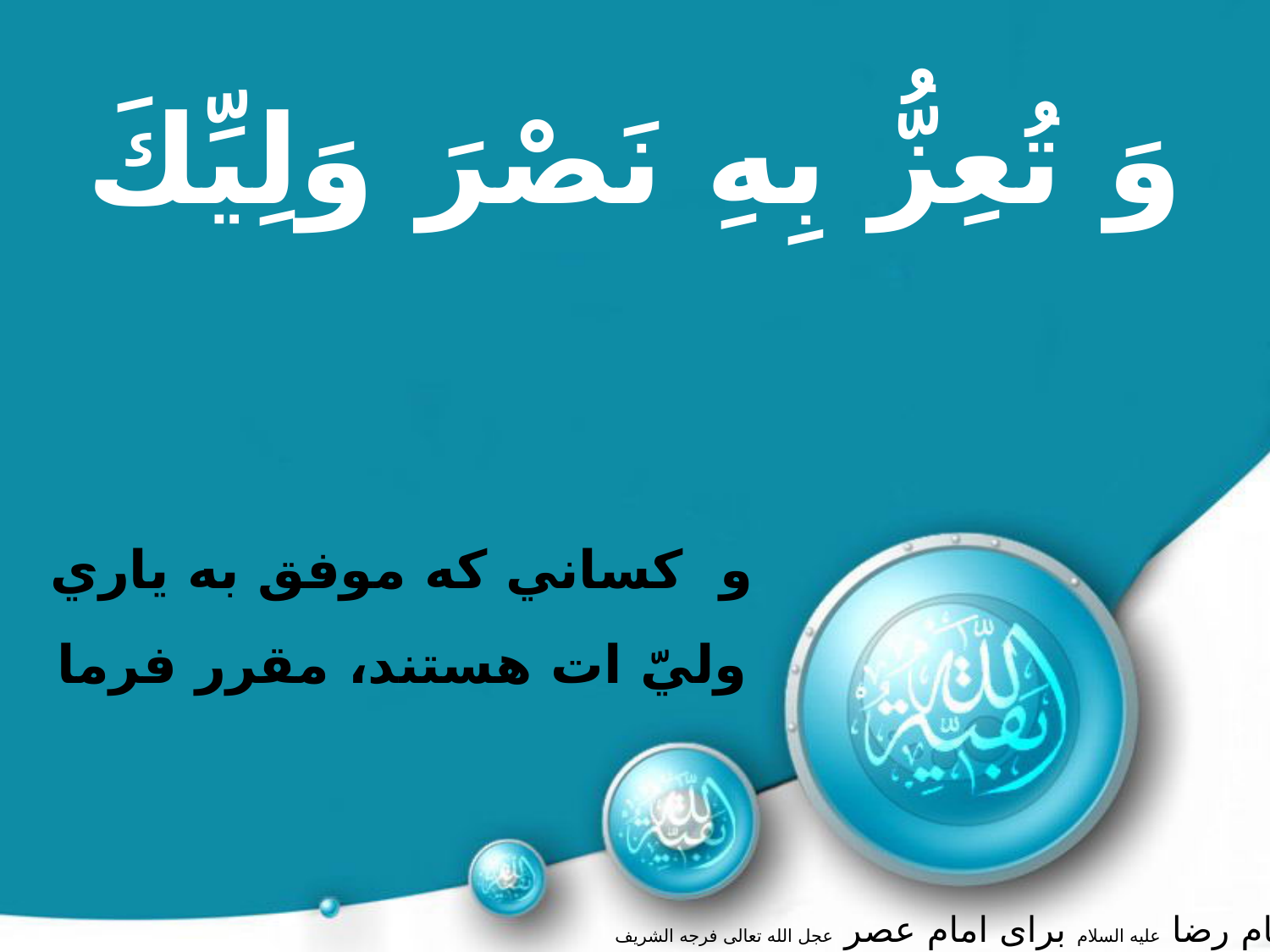

وَ تُعِزُّ بِهِ نَصْرَ وَلِيِّكَ‏
و  كساني كه موفق به ياري وليّ ات هستند، مقرر فرما